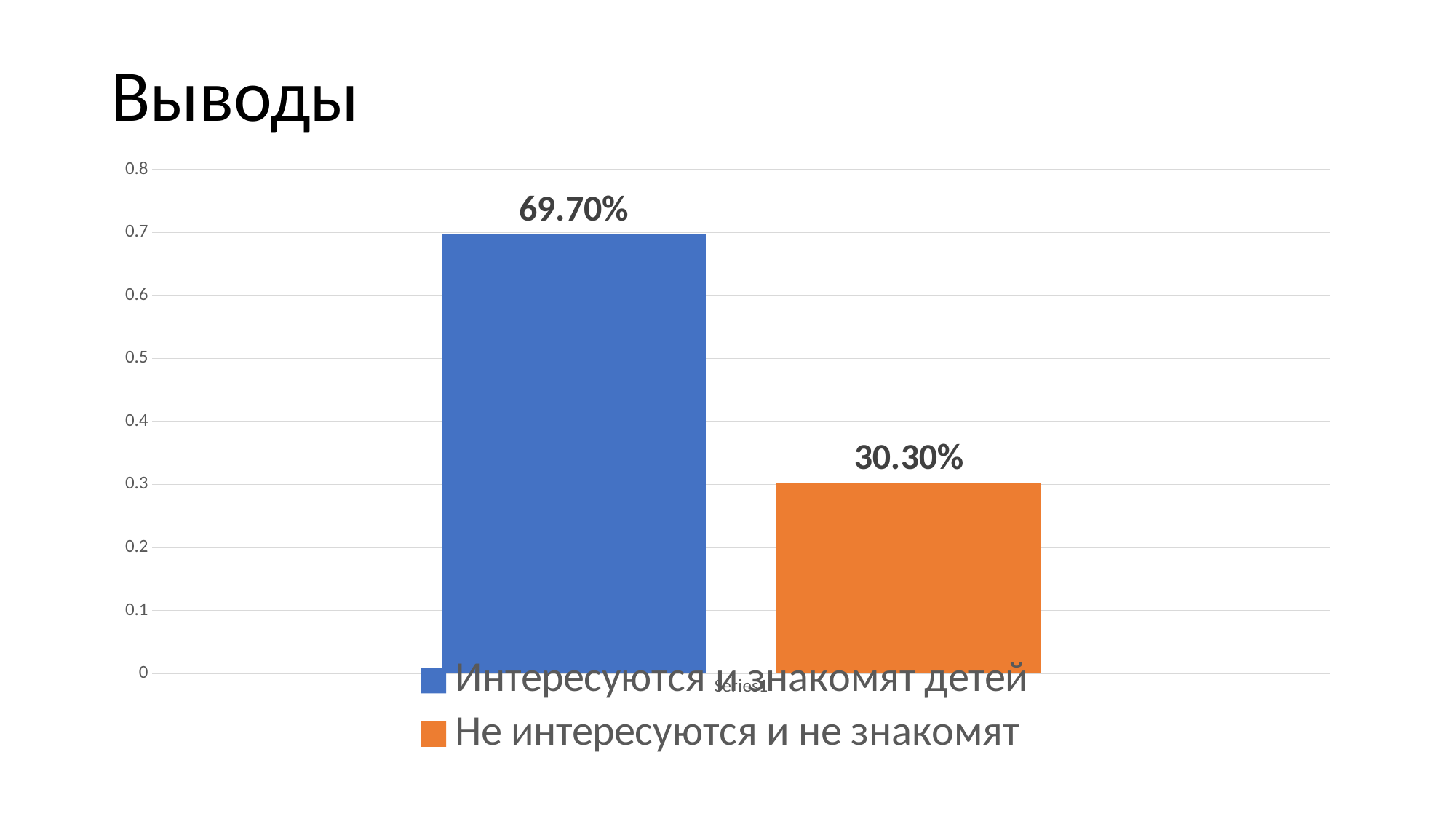

# Выводы

### Chart

| Category | Интересуются и знакомят детей | Не интересуются и не знакомят |
|---|---|---|
|  | 0.696969696969697 | 0.30303030303030304 |